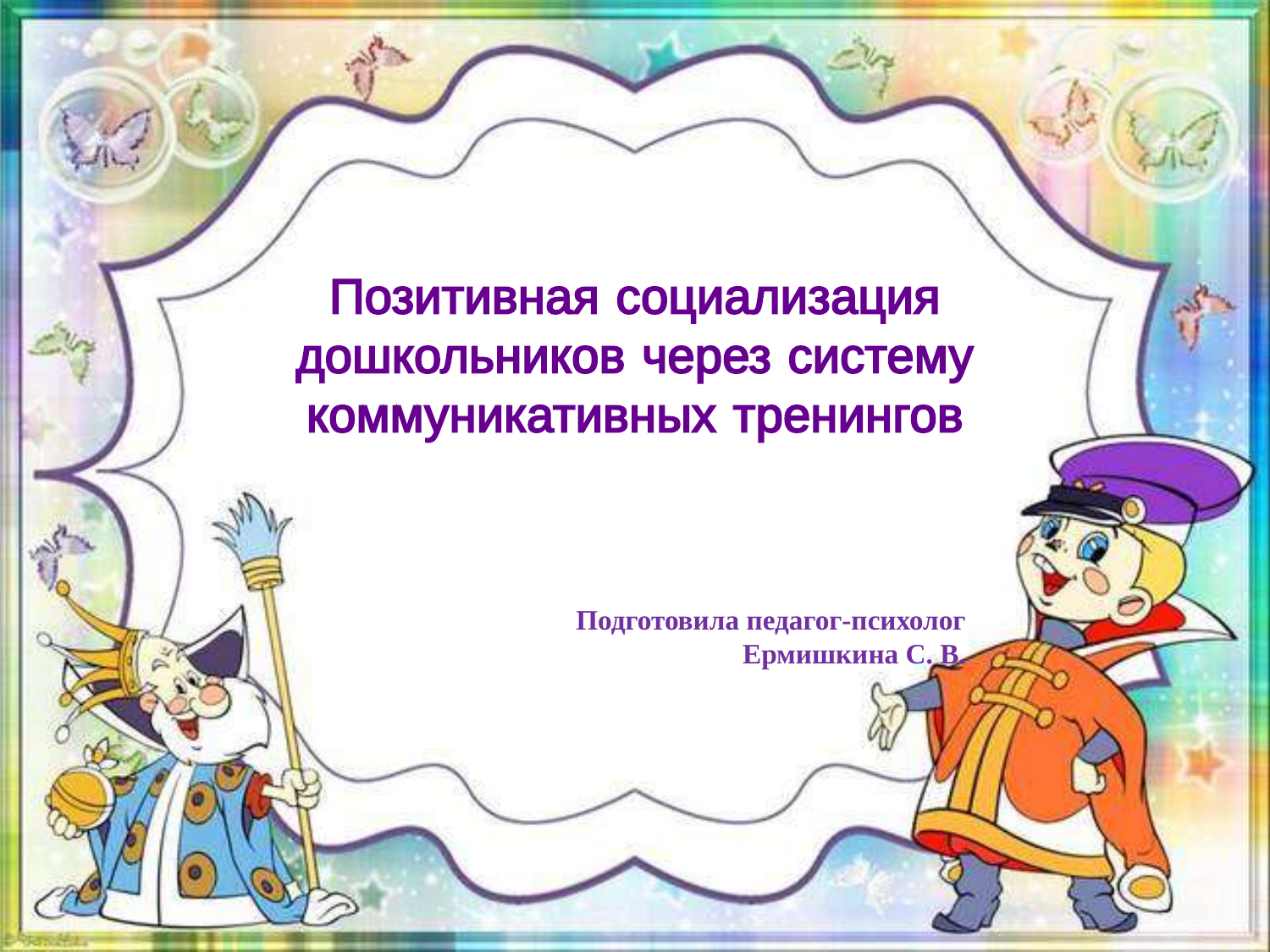

Позитивная социализация дошкольников через систему коммуникативных тренингов
Подготовила педагог-психолог
Ермишкина С. В.